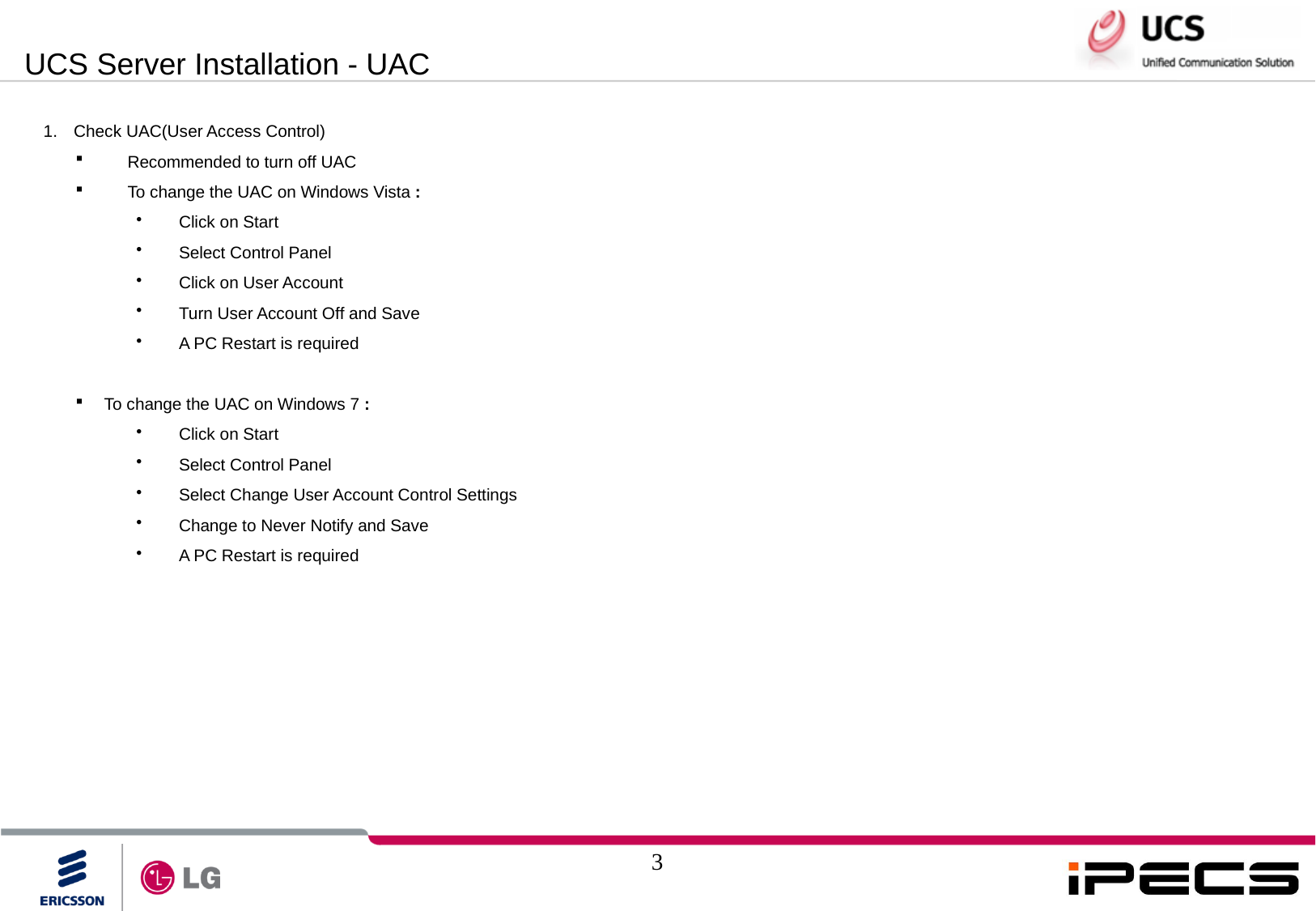

UCS Server Installation - UAC
Check UAC(User Access Control)
     Recommended to turn off UAC
     To change the UAC on Windows Vista :
   Click on Start
   Select Control Panel
   Click on User Account
   Turn User Account Off and Save
   A PC Restart is required

To change the UAC on Windows 7 :
   Click on Start
   Select Control Panel
   Select Change User Account Control Settings
   Change to Never Notify and Save
   A PC Restart is required

3